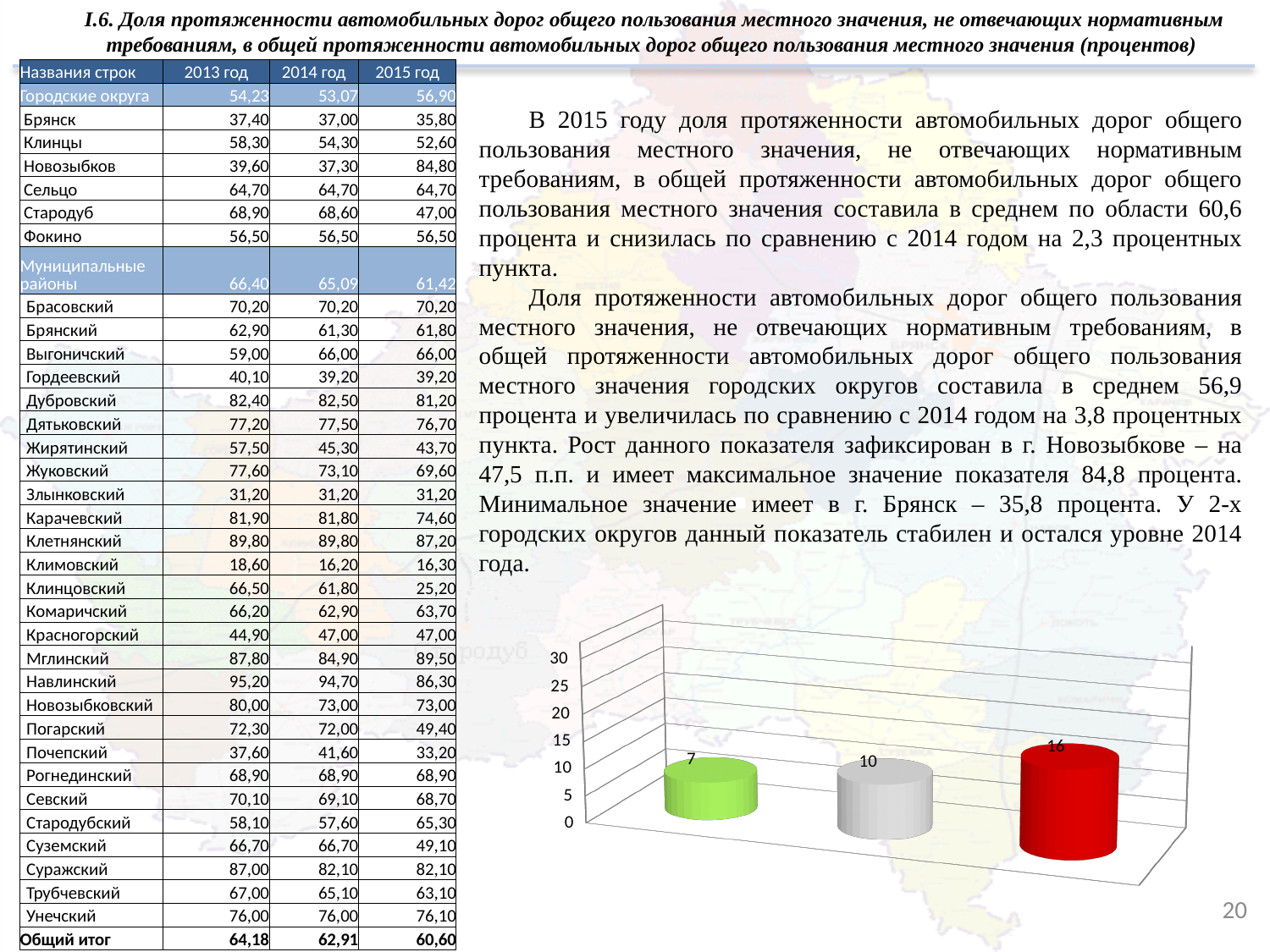

I.6. Доля протяженности автомобильных дорог общего пользования местного значения, не отвечающих нормативным требованиям, в общей протяженности автомобильных дорог общего пользования местного значения (процентов)
| Названия строк | 2013 год | 2014 год | 2015 год |
| --- | --- | --- | --- |
| Городские округа | 54,23 | 53,07 | 56,90 |
| Брянск | 37,40 | 37,00 | 35,80 |
| Клинцы | 58,30 | 54,30 | 52,60 |
| Новозыбков | 39,60 | 37,30 | 84,80 |
| Сельцо | 64,70 | 64,70 | 64,70 |
| Стародуб | 68,90 | 68,60 | 47,00 |
| Фокино | 56,50 | 56,50 | 56,50 |
| Муниципальные районы | 66,40 | 65,09 | 61,42 |
| Брасовский | 70,20 | 70,20 | 70,20 |
| Брянский | 62,90 | 61,30 | 61,80 |
| Выгоничский | 59,00 | 66,00 | 66,00 |
| Гордеевский | 40,10 | 39,20 | 39,20 |
| Дубровский | 82,40 | 82,50 | 81,20 |
| Дятьковский | 77,20 | 77,50 | 76,70 |
| Жирятинский | 57,50 | 45,30 | 43,70 |
| Жуковский | 77,60 | 73,10 | 69,60 |
| Злынковский | 31,20 | 31,20 | 31,20 |
| Карачевский | 81,90 | 81,80 | 74,60 |
| Клетнянский | 89,80 | 89,80 | 87,20 |
| Климовский | 18,60 | 16,20 | 16,30 |
| Клинцовский | 66,50 | 61,80 | 25,20 |
| Комаричский | 66,20 | 62,90 | 63,70 |
| Красногорский | 44,90 | 47,00 | 47,00 |
| Мглинский | 87,80 | 84,90 | 89,50 |
| Навлинский | 95,20 | 94,70 | 86,30 |
| Новозыбковский | 80,00 | 73,00 | 73,00 |
| Погарский | 72,30 | 72,00 | 49,40 |
| Почепский | 37,60 | 41,60 | 33,20 |
| Рогнединский | 68,90 | 68,90 | 68,90 |
| Севский | 70,10 | 69,10 | 68,70 |
| Стародубский | 58,10 | 57,60 | 65,30 |
| Суземский | 66,70 | 66,70 | 49,10 |
| Суражский | 87,00 | 82,10 | 82,10 |
| Трубчевский | 67,00 | 65,10 | 63,10 |
| Унечский | 76,00 | 76,00 | 76,10 |
| Общий итог | 64,18 | 62,91 | 60,60 |
В 2015 году доля протяженности автомобильных дорог общего пользования местного значения, не отвечающих нормативным требованиям, в общей протяженности автомобильных дорог общего пользования местного значения составила в среднем по области 60,6 процента и снизилась по сравнению с 2014 годом на 2,3 процентных пункта.
Доля протяженности автомобильных дорог общего пользования местного значения, не отвечающих нормативным требованиям, в общей протяженности автомобильных дорог общего пользования местного значения городских округов составила в среднем 56,9 процента и увеличилась по сравнению с 2014 годом на 3,8 процентных пункта. Рост данного показателя зафиксирован в г. Новозыбкове – на 47,5 п.п. и имеет максимальное значение показателя 84,8 процента. Минимальное значение имеет в г. Брянск – 35,8 процента. У 2-х городских округов данный показатель стабилен и остался уровне 2014 года.

[unsupported chart]

20